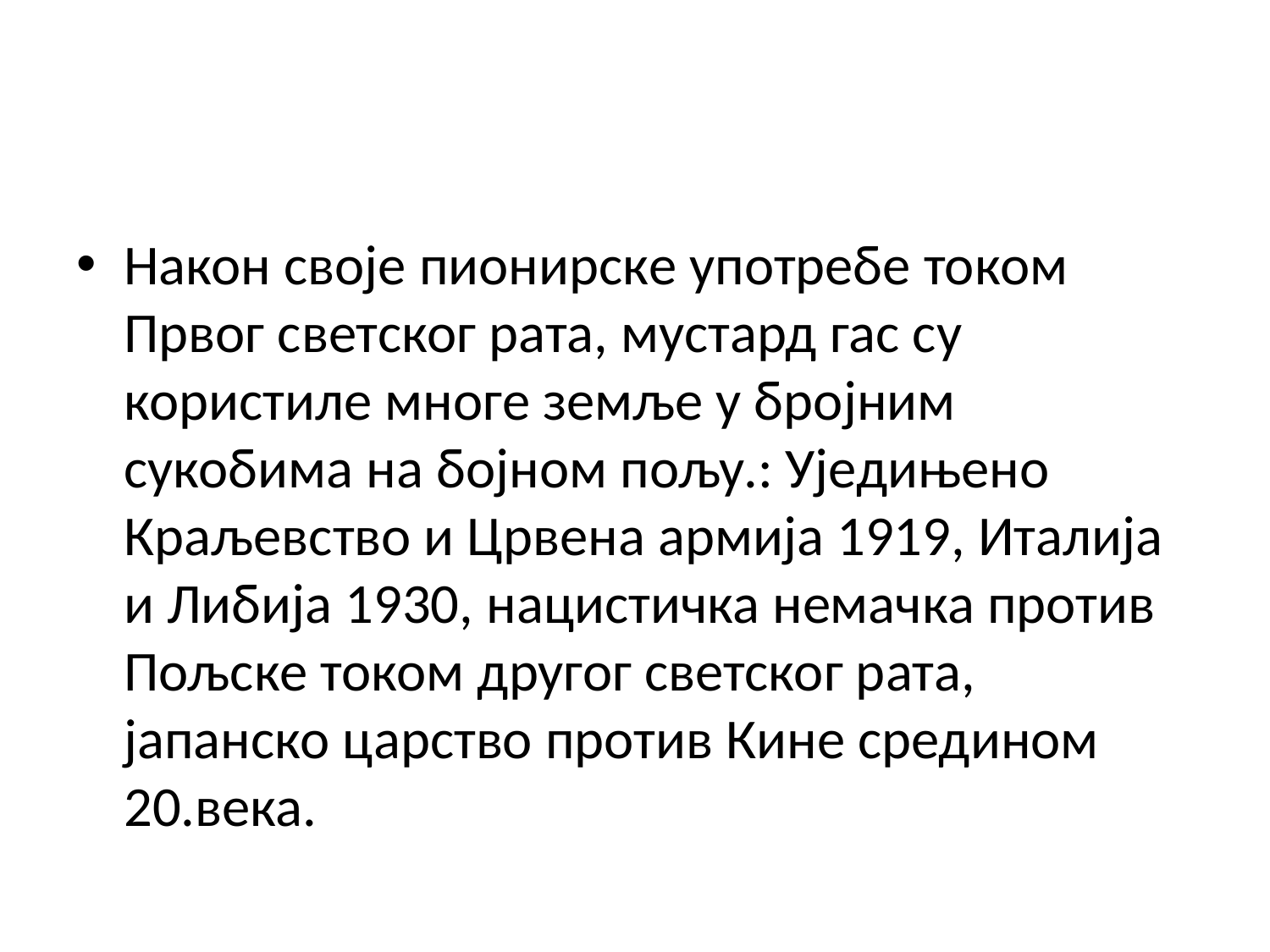

Након своје пионирске употребе током Првог светског рата, мустард гас су користиле многе земље у бројним сукобима на бојном пољу.: Уједињено Краљевство и Црвена армија 1919, Италија и Либија 1930, нацистичка немачка против Пољске током другог светског рата, јапанско царство против Кине средином 20.века.